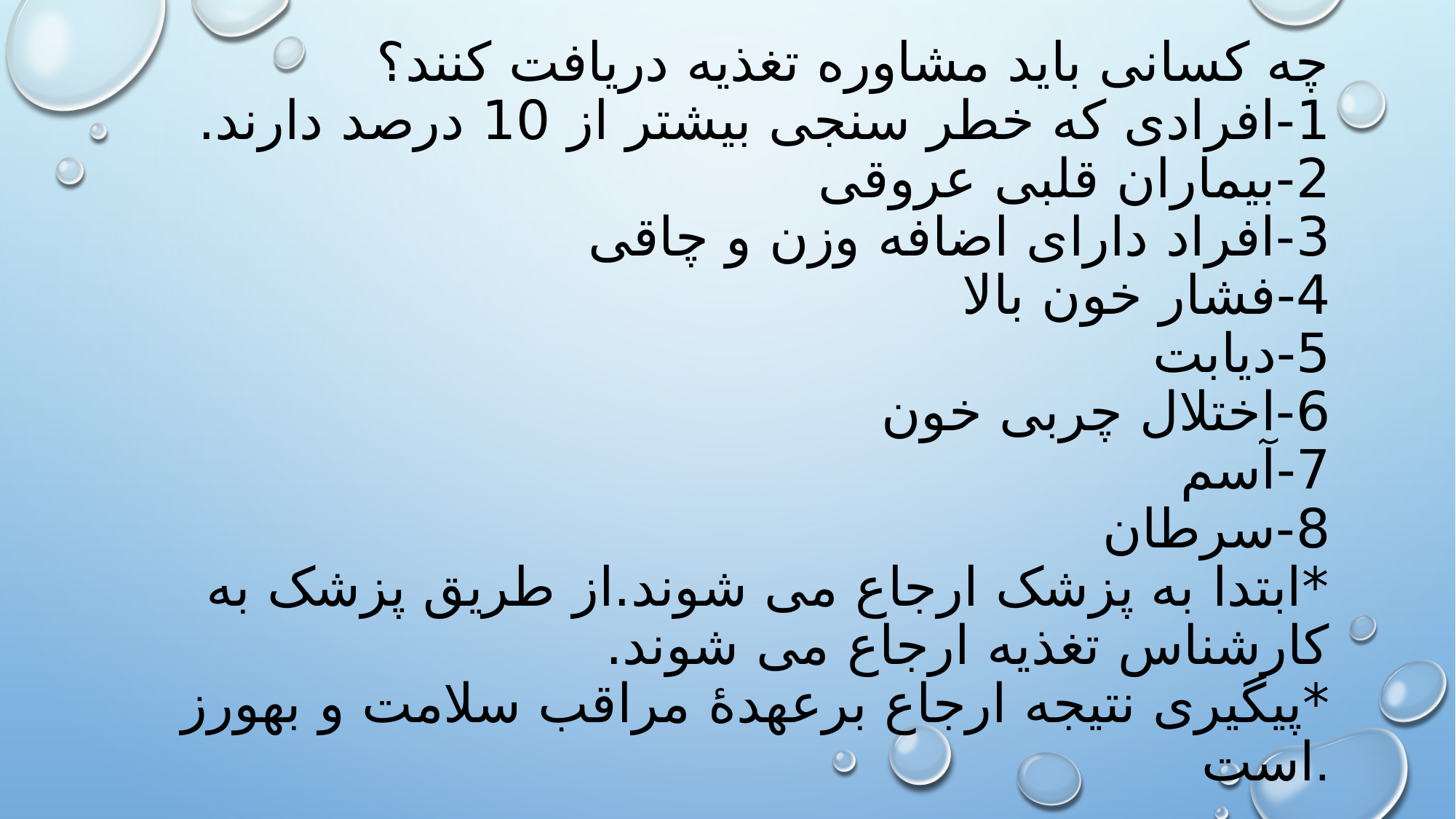

# چه کسانی باید مشاوره تغذیه دریافت کنند؟ 1-افرادی که خطر سنجی بیشتر از 10 درصد دارند. 2-بیماران قلبی عروقی 3-افراد دارای اضافه وزن و چاقی 4-فشار خون بالا 5-دیابت 6-اختلال چربی خون 7-آسم 8-سرطان *ابتدا به پزشک ارجاع می شوند.از طریق پزشک به کارشناس تغذیه ارجاع می شوند. *پیگیری نتیجه ارجاع برعهدۀ مراقب سلامت و بهورز است.